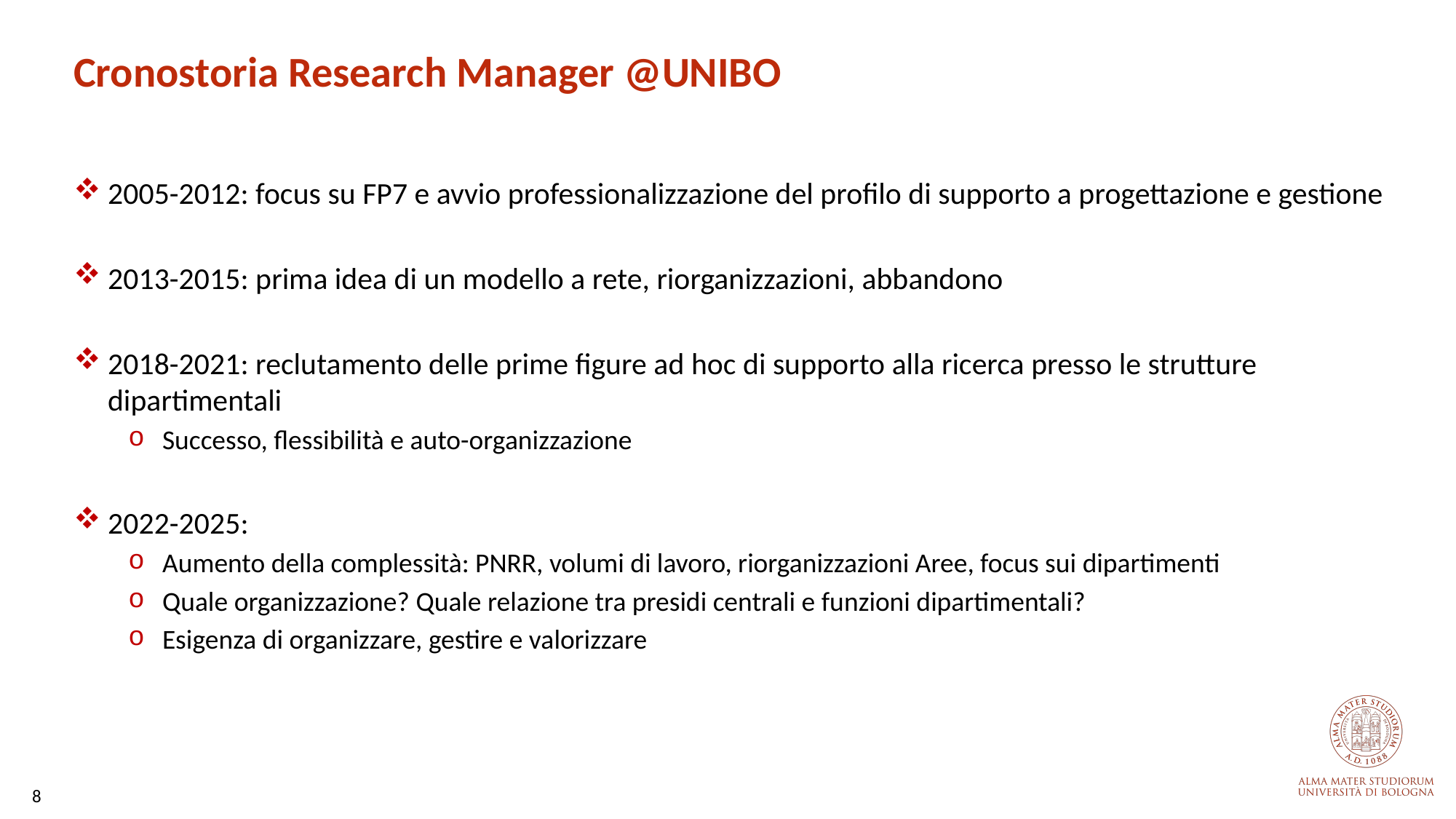

Cronostoria Research Manager @UNIBO
2005-2012: focus su FP7 e avvio professionalizzazione del profilo di supporto a progettazione e gestione

2013-2015: prima idea di un modello a rete, riorganizzazioni, abbandono

2018-2021: reclutamento delle prime figure ad hoc di supporto alla ricerca presso le strutture dipartimentali
Successo, flessibilità e auto-organizzazione

2022-2025:
Aumento della complessità: PNRR, volumi di lavoro, riorganizzazioni Aree, focus sui dipartimenti
Quale organizzazione? Quale relazione tra presidi centrali e funzioni dipartimentali?
Esigenza di organizzare, gestire e valorizzare